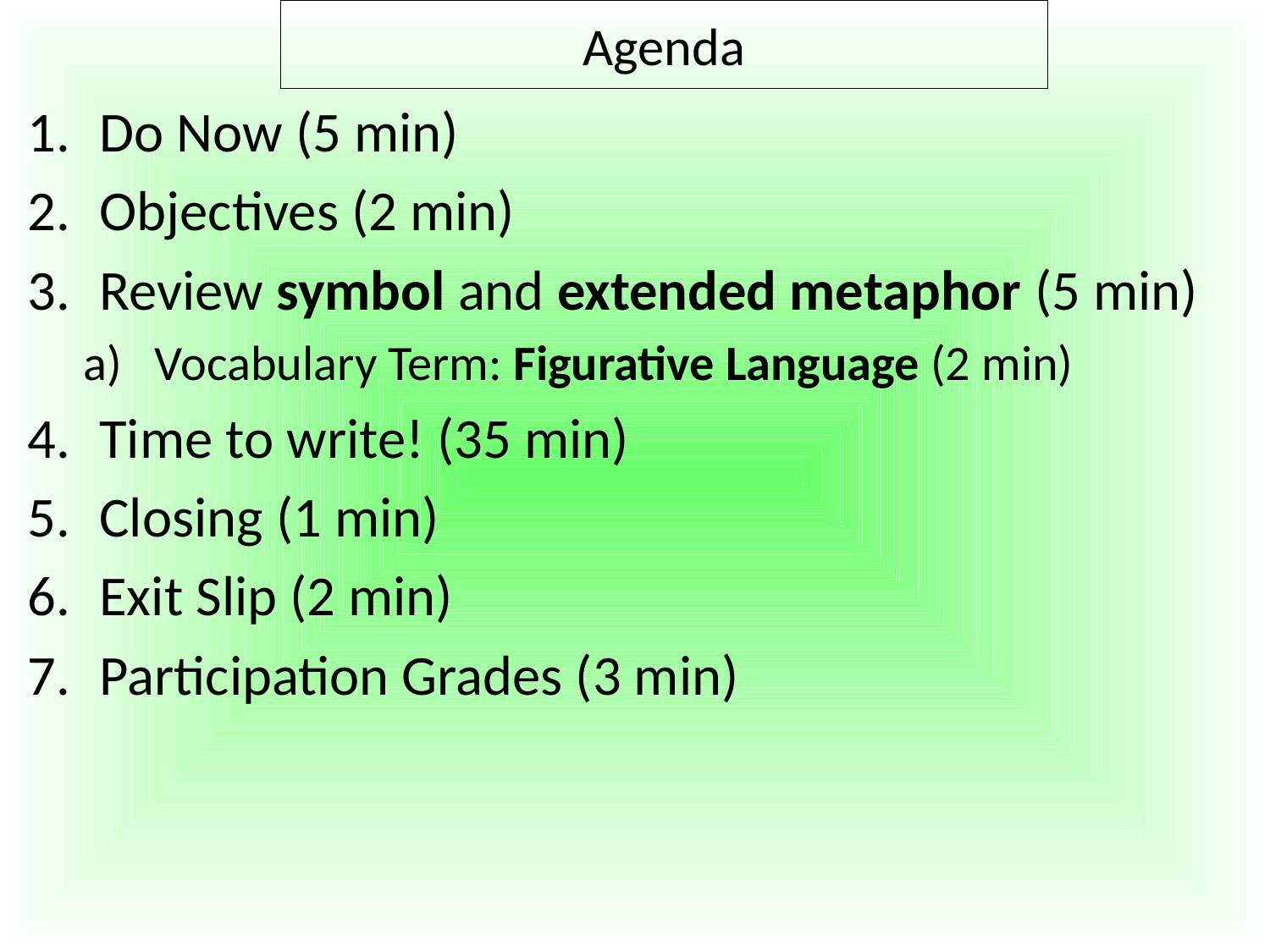

Agenda
Do Now (5 min)
Objectives (2 min)
Review symbol and extended metaphor (5 min)
Vocabulary Term: Figurative Language (2 min)
Time to write! (35 min)
Closing (1 min)
Exit Slip (2 min)
Participation Grades (3 min)